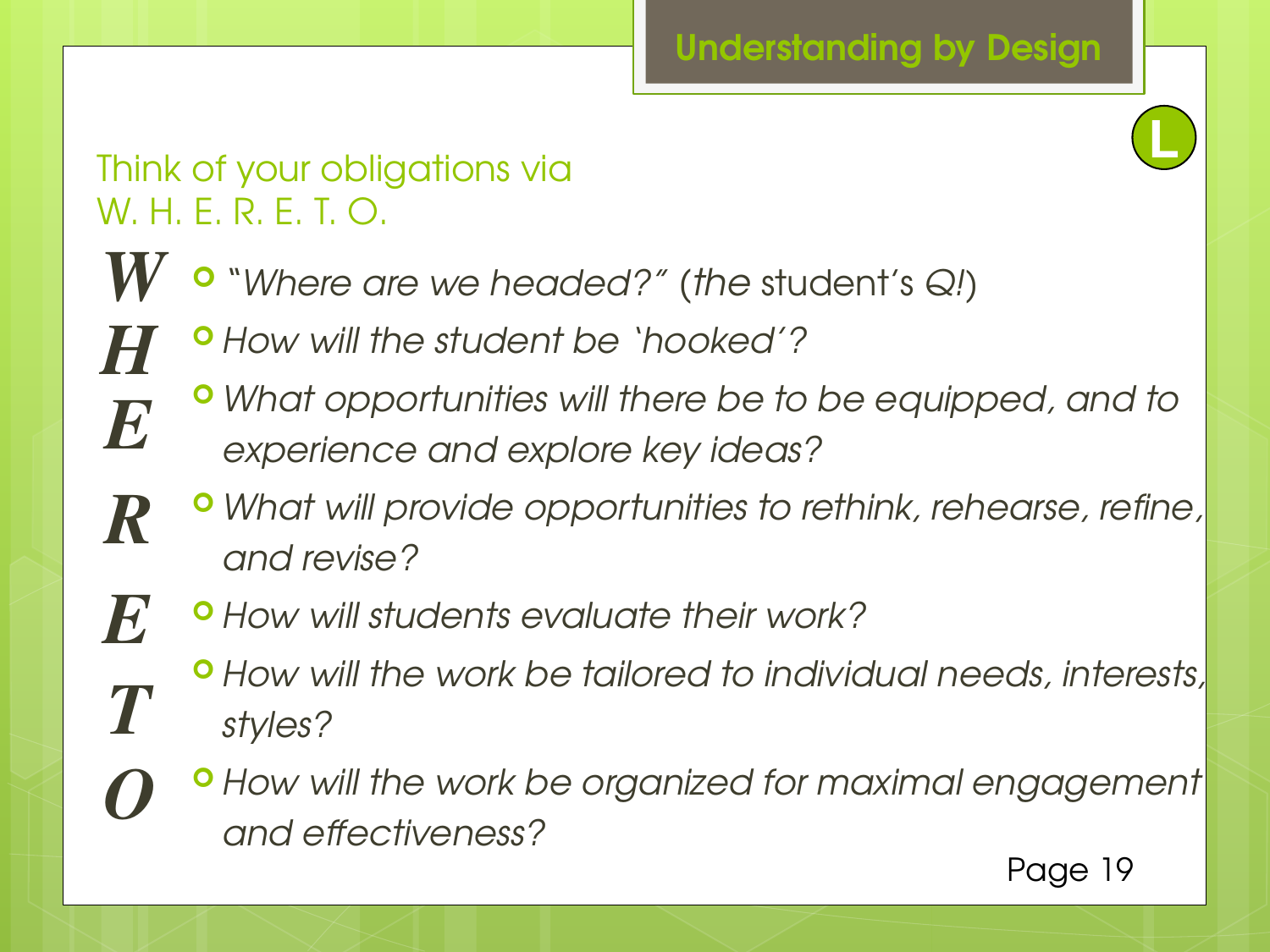

L
# Think of your obligations via W. H. E. R. E. T. O.
W
“Where are we headed?” (the student’s Q!)
How will the student be ‘hooked’?
What opportunities will there be to be equipped, and to experience and explore key ideas?
What will provide opportunities to rethink, rehearse, refine, and revise?
How will students evaluate their work?
How will the work be tailored to individual needs, interests, styles?
How will the work be organized for maximal engagement and effectiveness?
H
E
R
E
T
O
Page 19